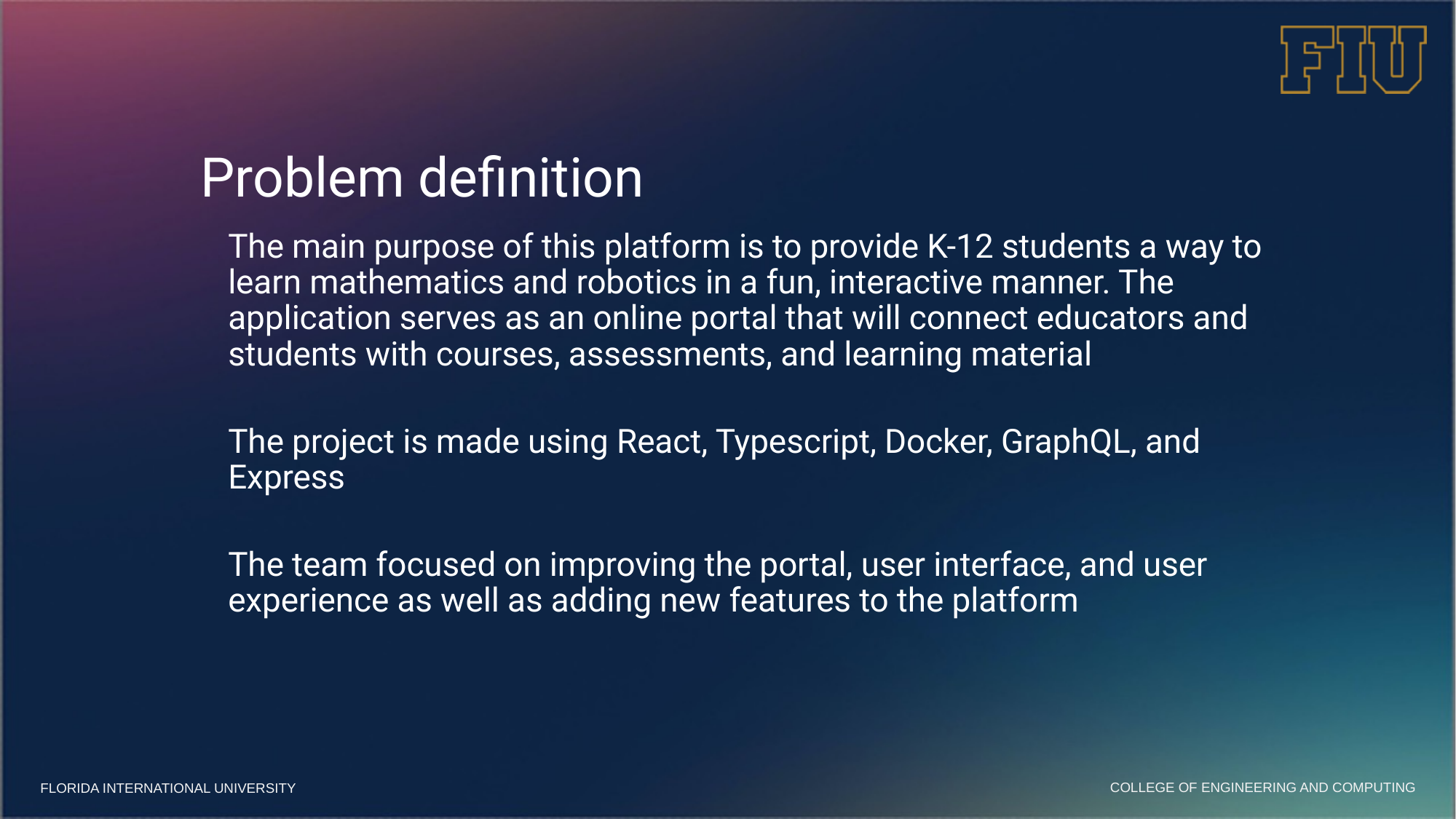

# Problem definition
The main purpose of this platform is to provide K-12 students a way to learn mathematics and robotics in a fun, interactive manner. The application serves as an online portal that will connect educators and students with courses, assessments, and learning material

The project is made using React, Typescript, Docker, GraphQL, and Express

The team focused on improving the portal, user interface, and user experience as well as adding new features to the platform